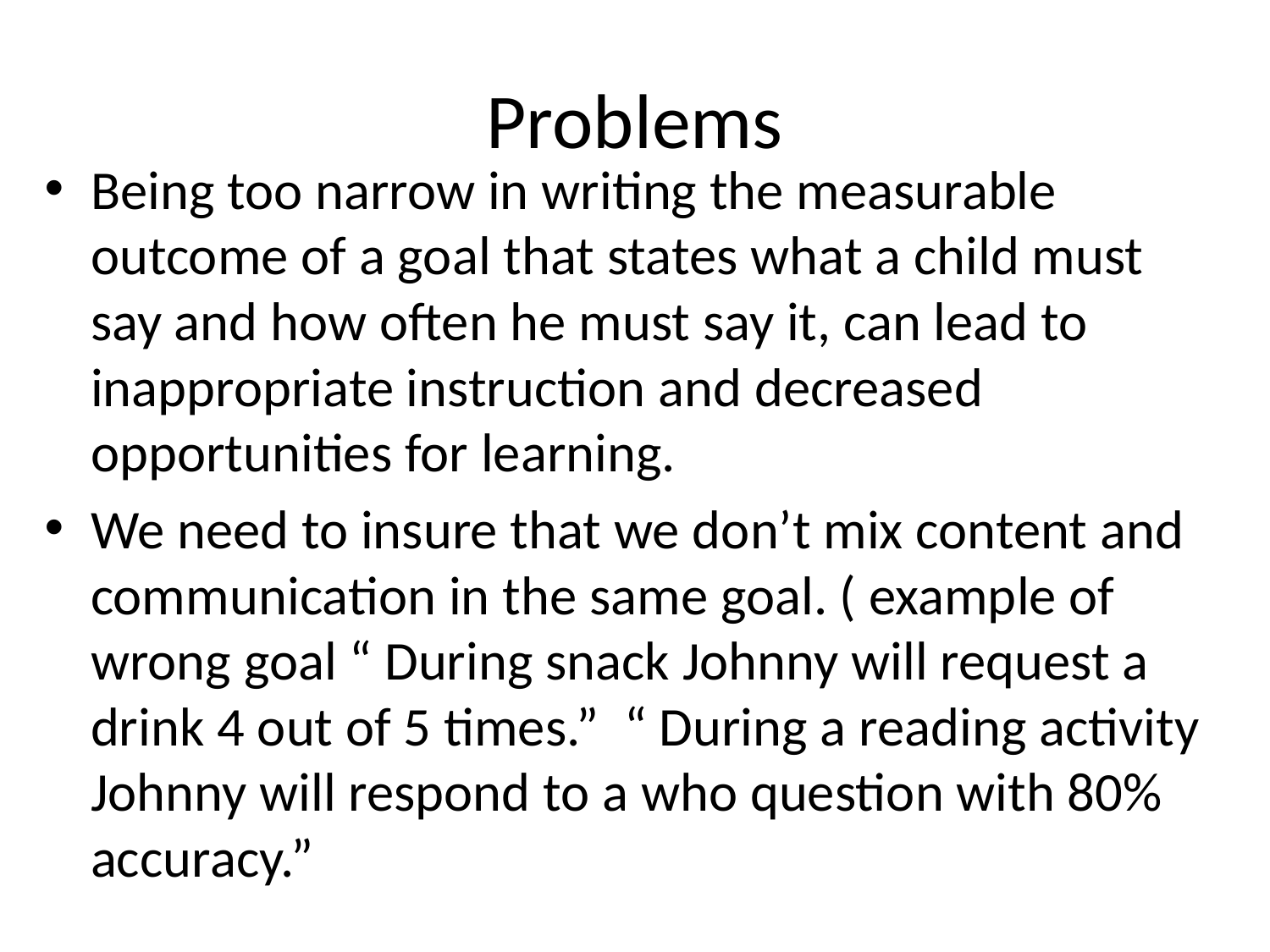

# Problems
Being too narrow in writing the measurable outcome of a goal that states what a child must say and how often he must say it, can lead to inappropriate instruction and decreased opportunities for learning.
We need to insure that we don’t mix content and communication in the same goal. ( example of wrong goal “ During snack Johnny will request a drink 4 out of 5 times.”  “ During a reading activity Johnny will respond to a who question with 80% accuracy.”